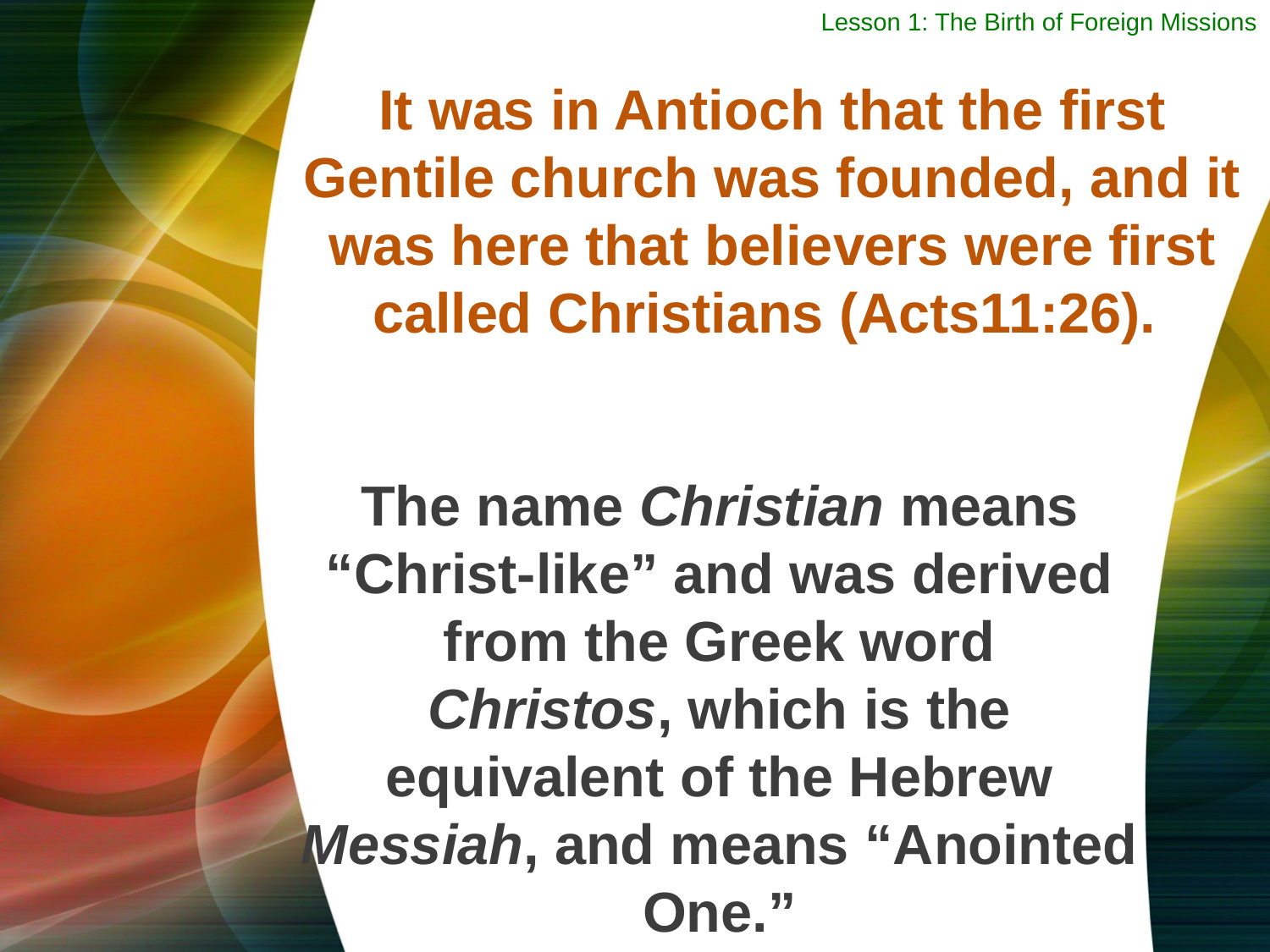

Lesson 1: The Birth of Foreign Missions
It was in Antioch that the first Gentile church was founded, and it was here that believers were first called Christians (Acts11:26).
The name Christian means “Christ-like” and was derived from the Greek word
Christos, which is the equivalent of the Hebrew Messiah, and means “Anointed One.”